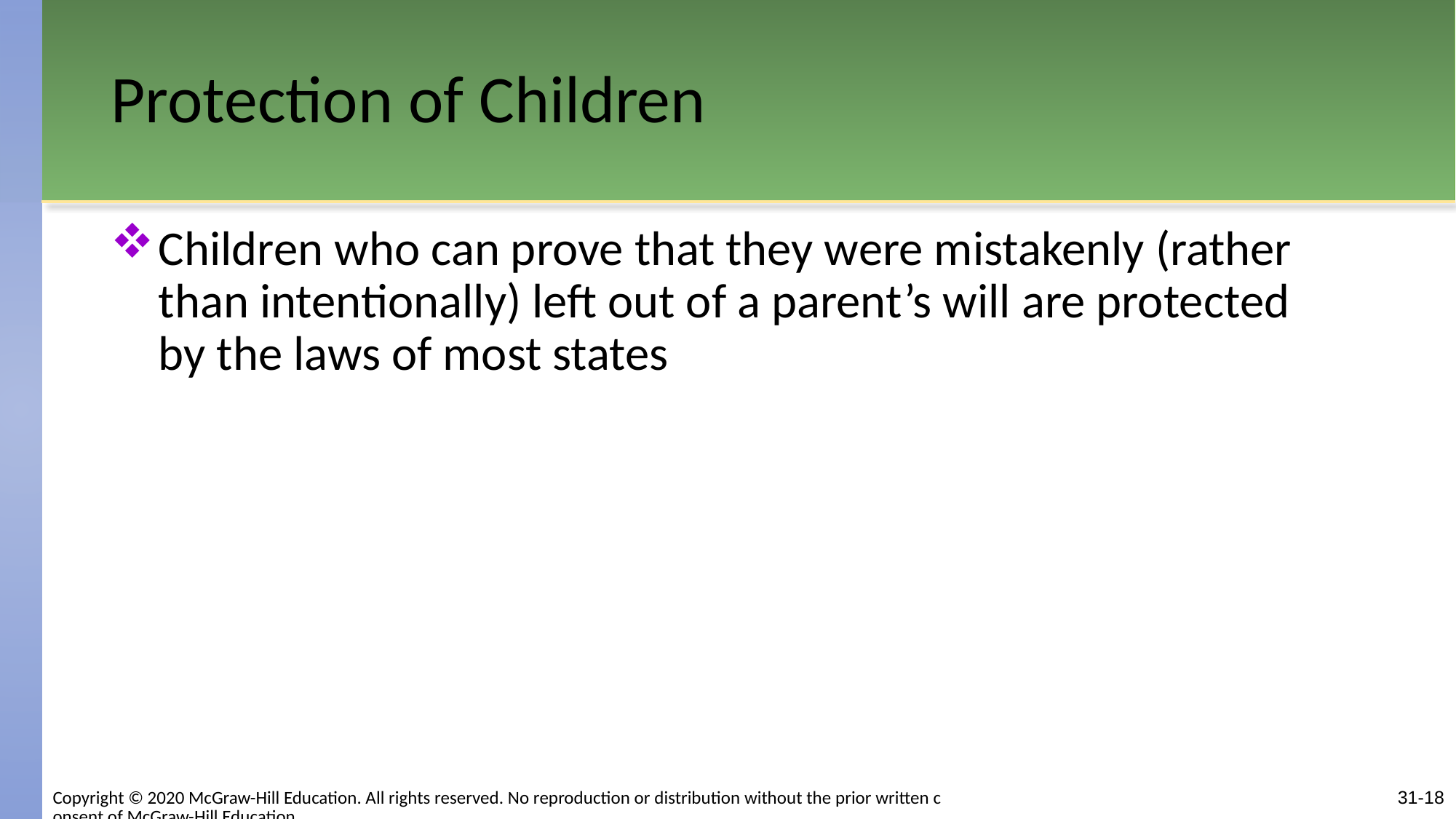

# Protection of Children
Children who can prove that they were mistakenly (rather than intentionally) left out of a parent’s will are protected by the laws of most states

Copyright © 2020 McGraw-Hill Education. All rights reserved. No reproduction or distribution without the prior written consent of McGraw-Hill Education.
31-18